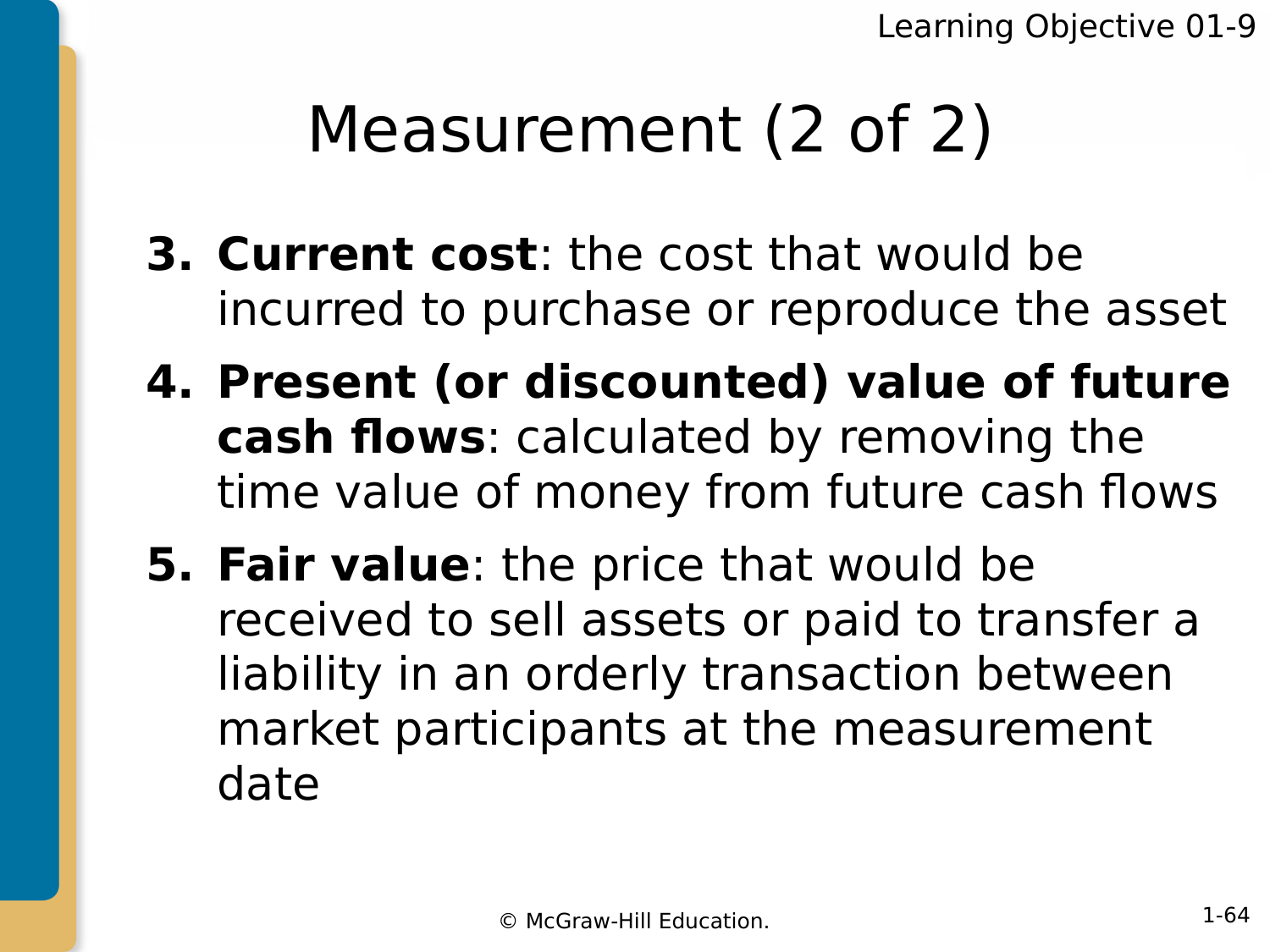

Learning Objective 01-9
# Measurement (2 of 2)
Current cost: the cost that would be incurred to purchase or reproduce the asset
Present (or discounted) value of future cash flows: calculated by removing the time value of money from future cash flows
Fair value: the price that would be received to sell assets or paid to transfer a liability in an orderly transaction between market participants at the measurement date